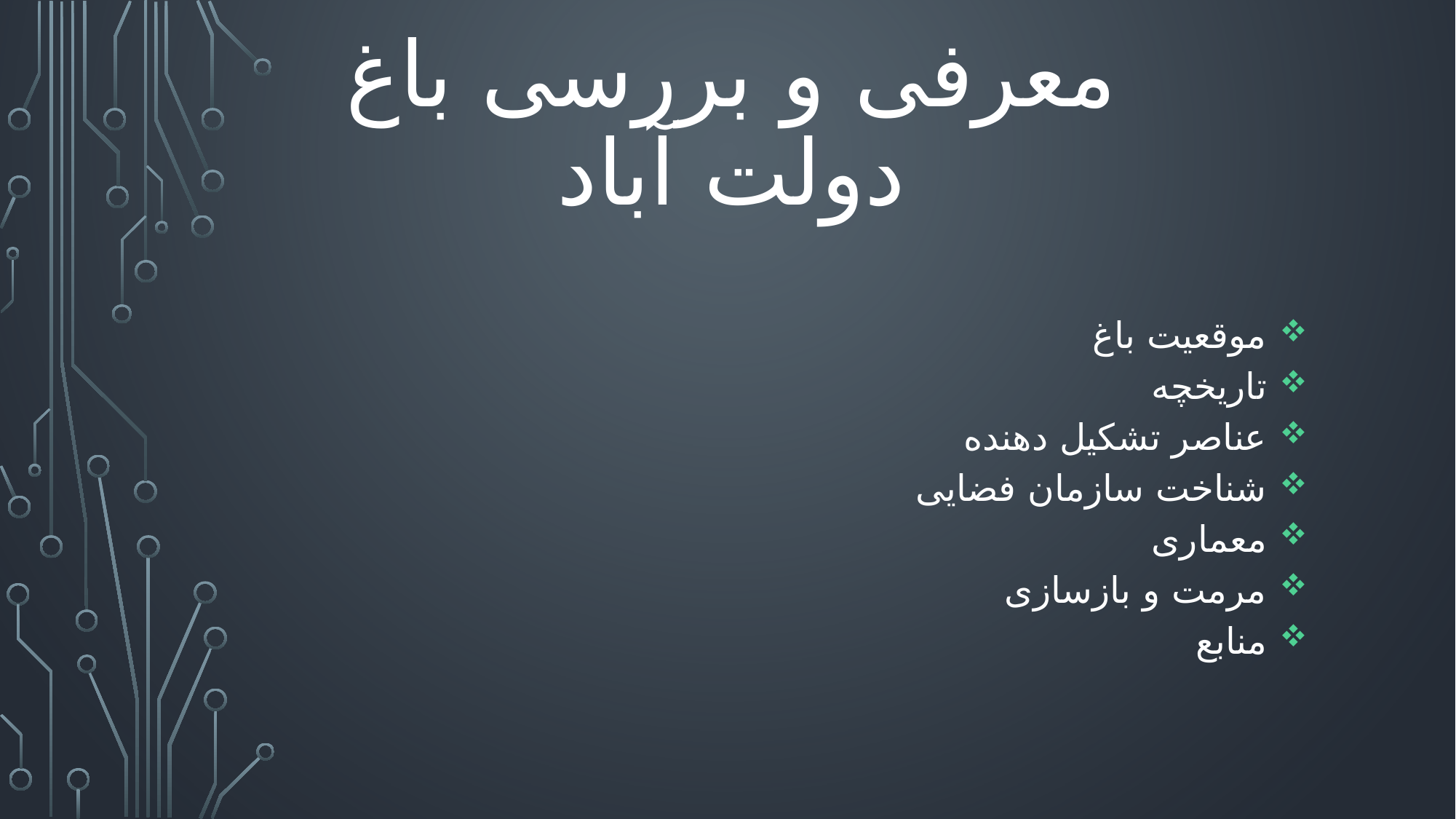

# معرفی و بررسی باغ دولت آباد
موقعیت باغ
تاریخچه
عناصر تشکیل دهنده
شناخت سازمان فضایی
معماری
مرمت و بازسازی
منابع